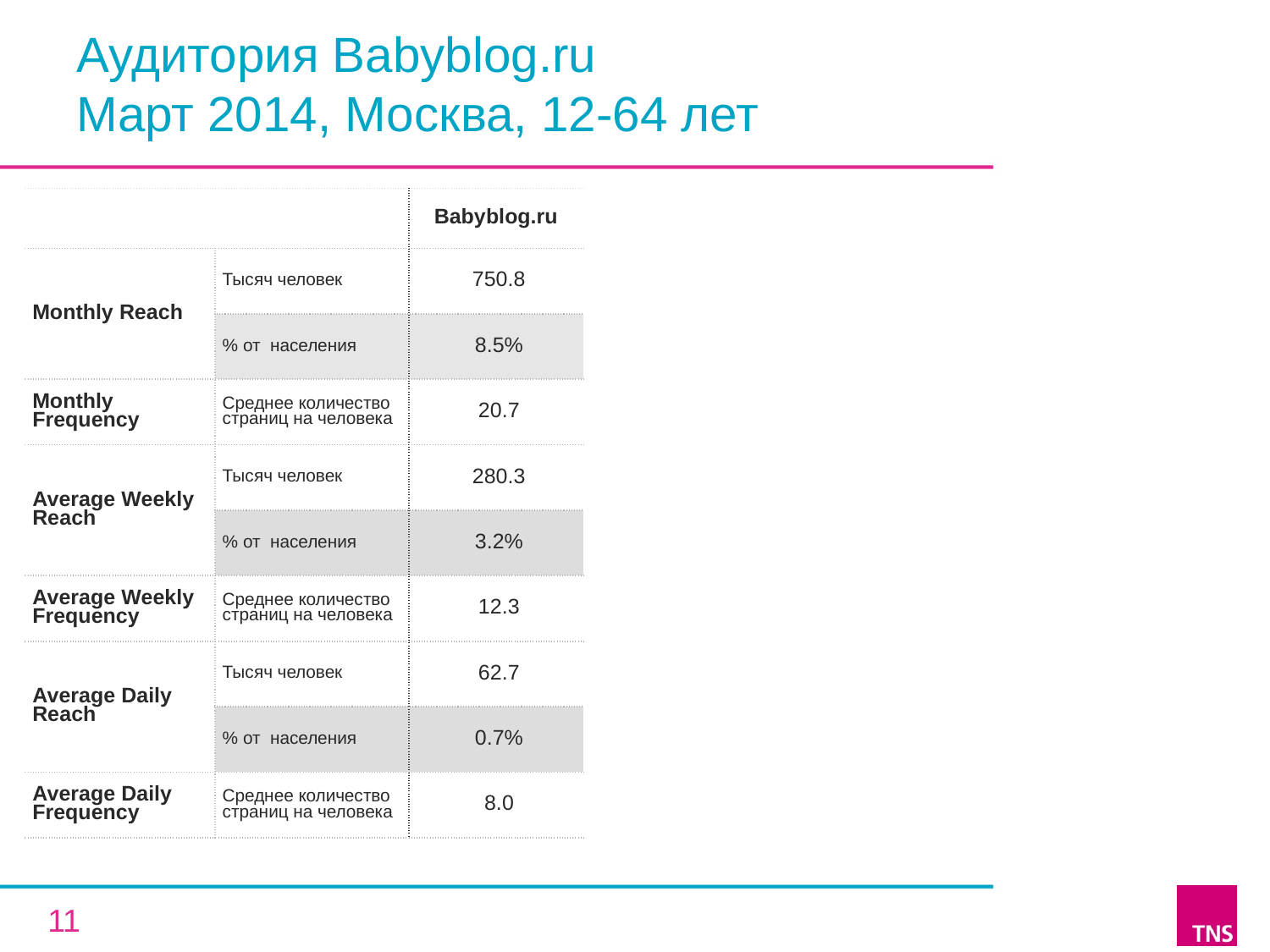

# Аудитория Babyblog.ru Март 2014, Москва, 12-64 лет
|  |  | Babyblog.ru |
| --- | --- | --- |
| Monthly Reach | Тысяч человек | 750.8 |
|  | % от населения | 8.5% |
| Monthly Frequency | Среднее количество страниц на человека | 20.7 |
| Average Weekly Reach | Тысяч человек | 280.3 |
|  | % от населения | 3.2% |
| Average Weekly Frequency | Среднее количество страниц на человека | 12.3 |
| Average Daily Reach | Тысяч человек | 62.7 |
|  | % от населения | 0.7% |
| Average Daily Frequency | Среднее количество страниц на человека | 8.0 |

11